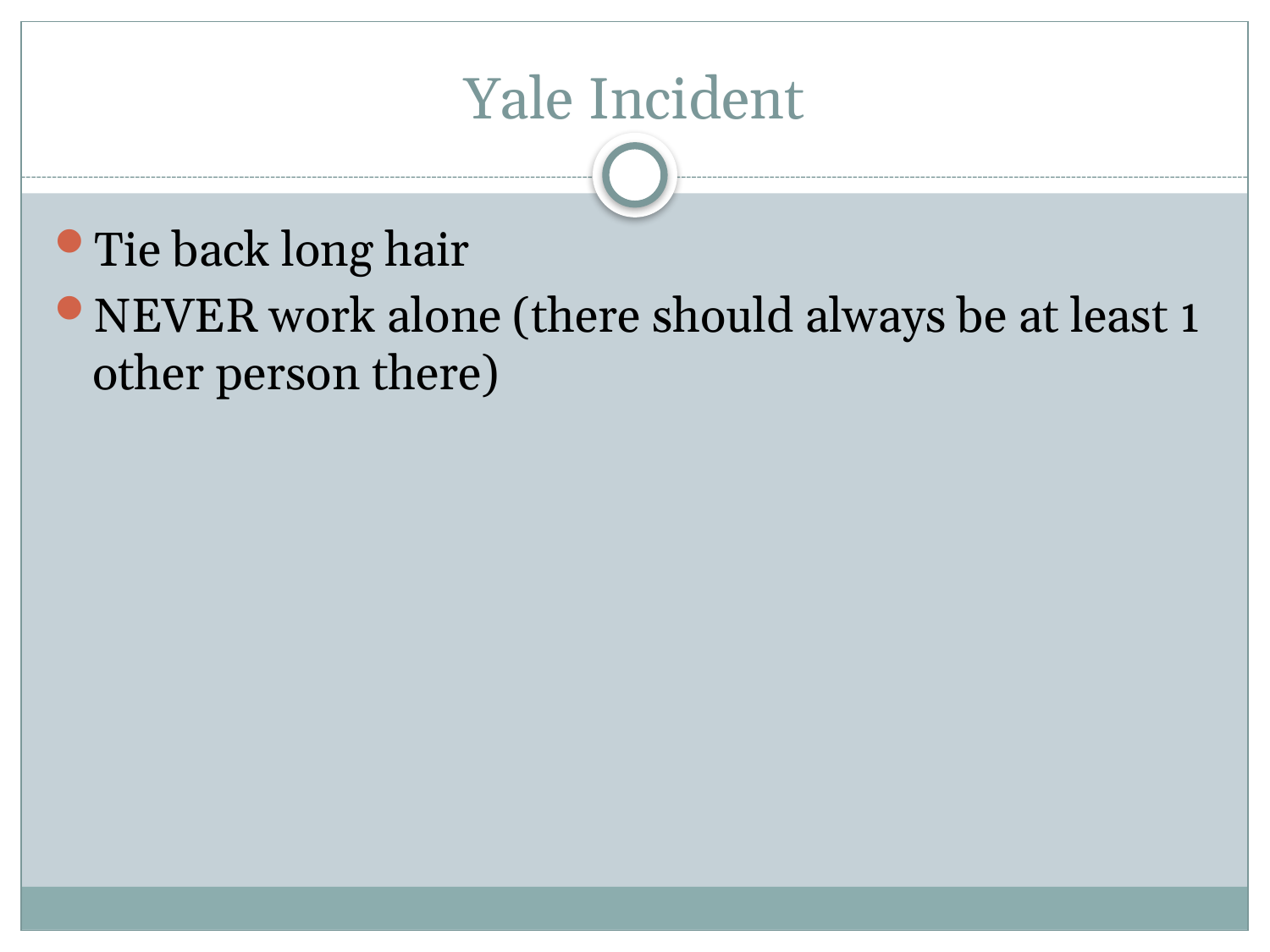

# Yale Incident
Tie back long hair
NEVER work alone (there should always be at least 1 other person there)